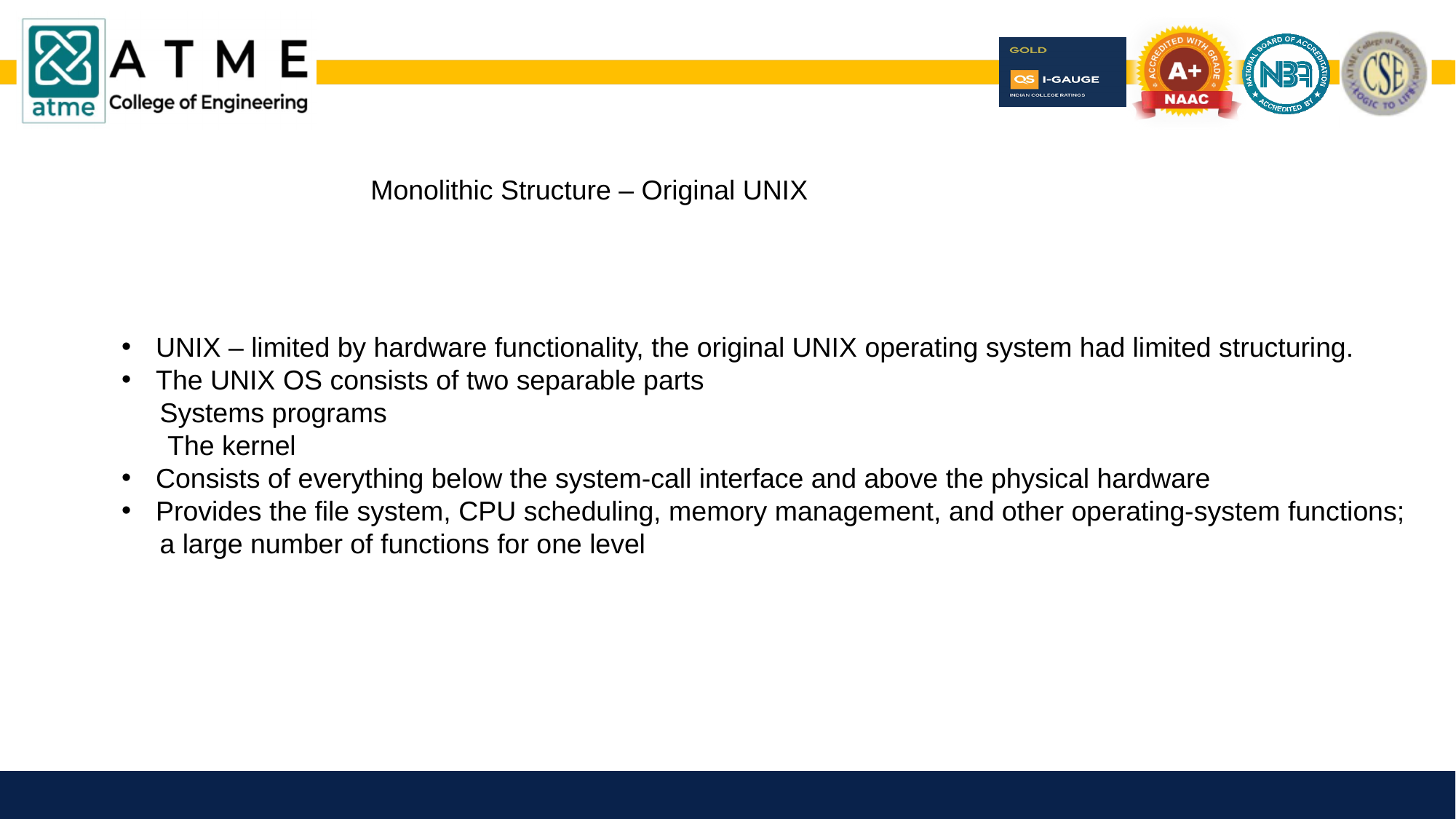

Monolithic Structure – Original UNIX

UNIX – limited by hardware functionality, the original UNIX operating system had limited structuring.
The UNIX OS consists of two separable parts
     Systems programs
      The kernel
Consists of everything below the system-call interface and above the physical hardware
Provides the file system, CPU scheduling, memory management, and other operating-system functions;
     a large number of functions for one level